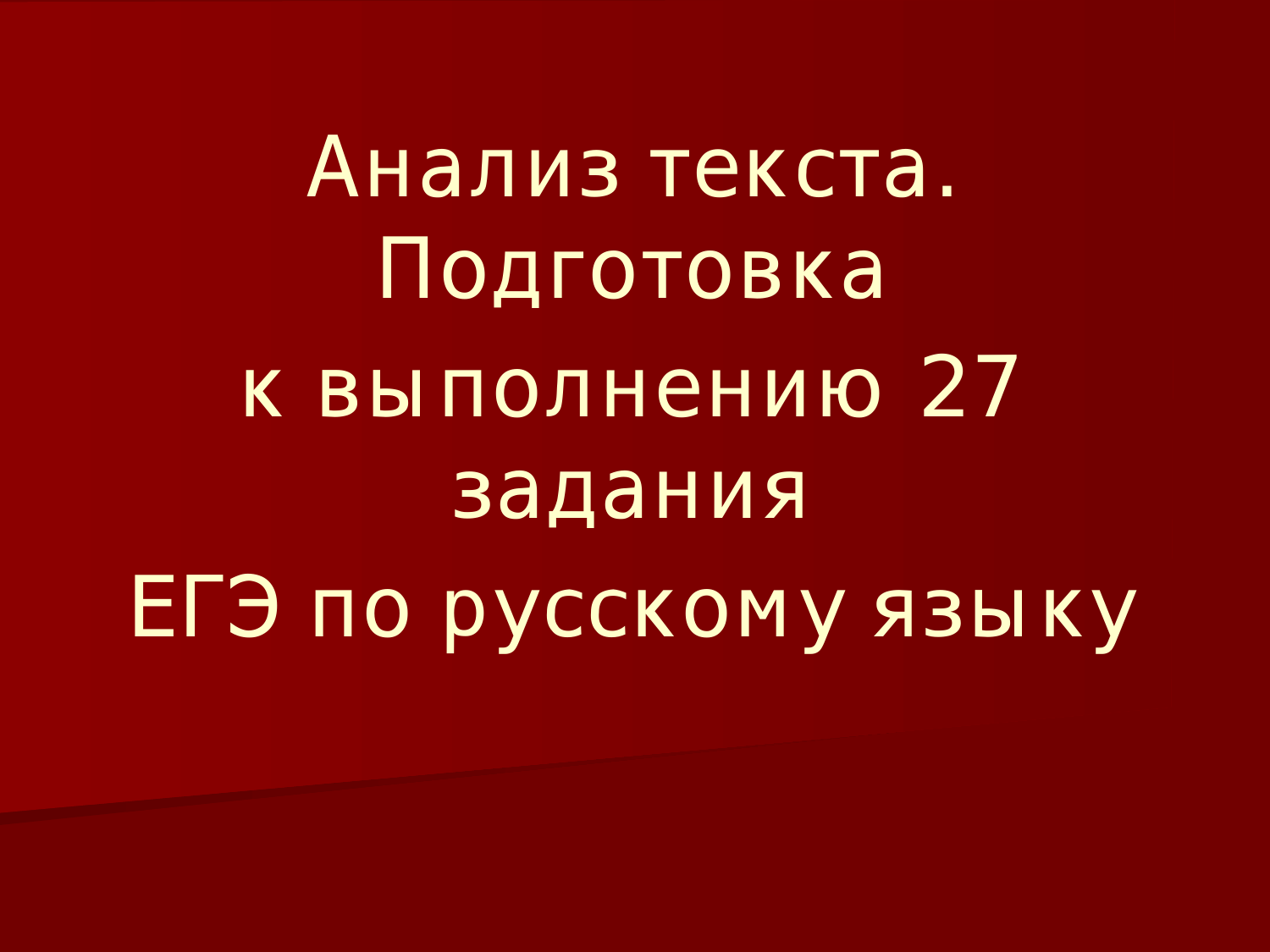

Анализ текста. Подготовка
к выполнению 27 задания
ЕГЭ по русскому языку